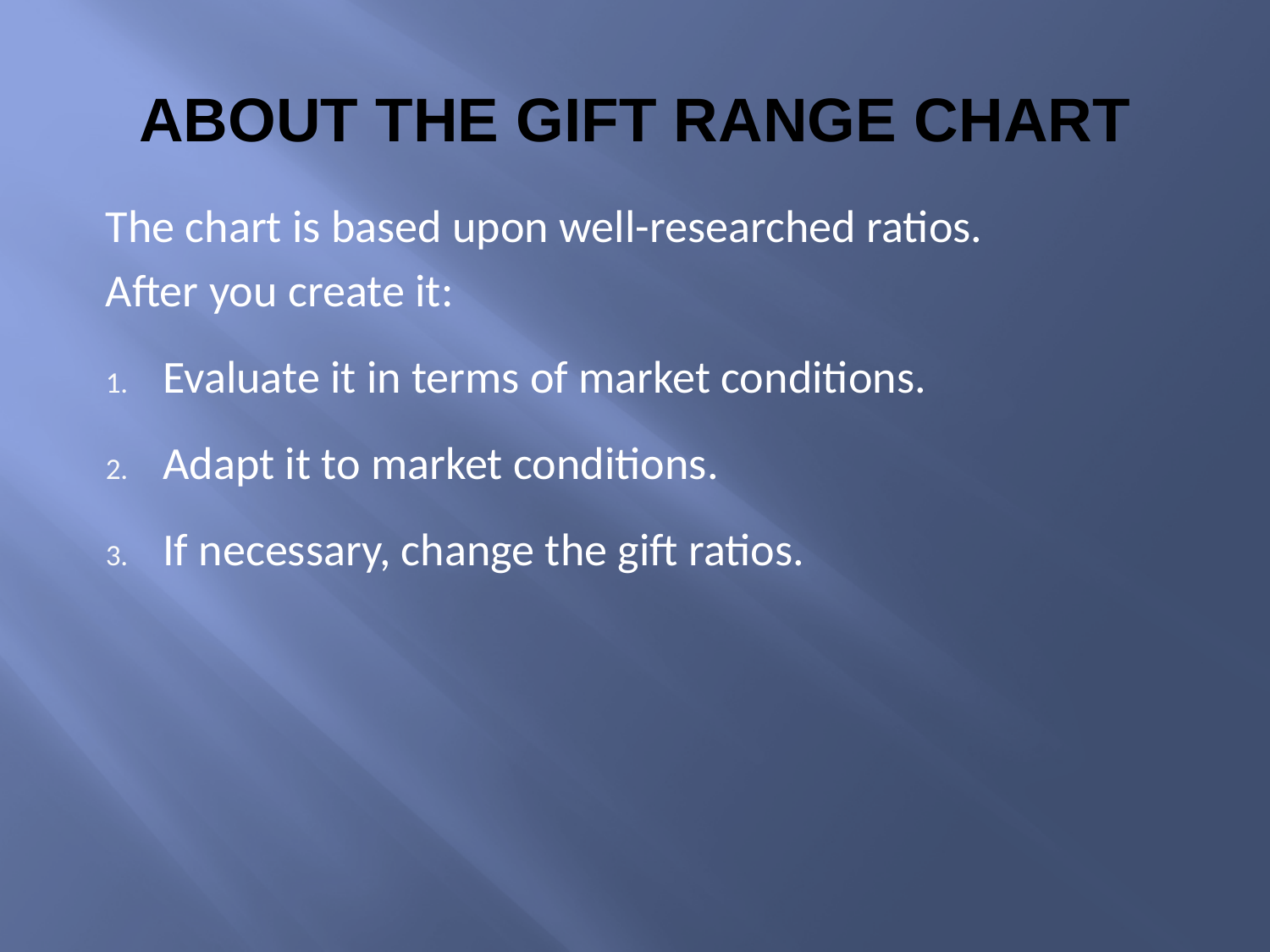

# ABOUT THE GIFT RANGE CHART
The chart is based upon well-researched ratios.
After you create it:

Evaluate it in terms of market conditions.

Adapt it to market conditions.

If necessary, change the gift ratios.